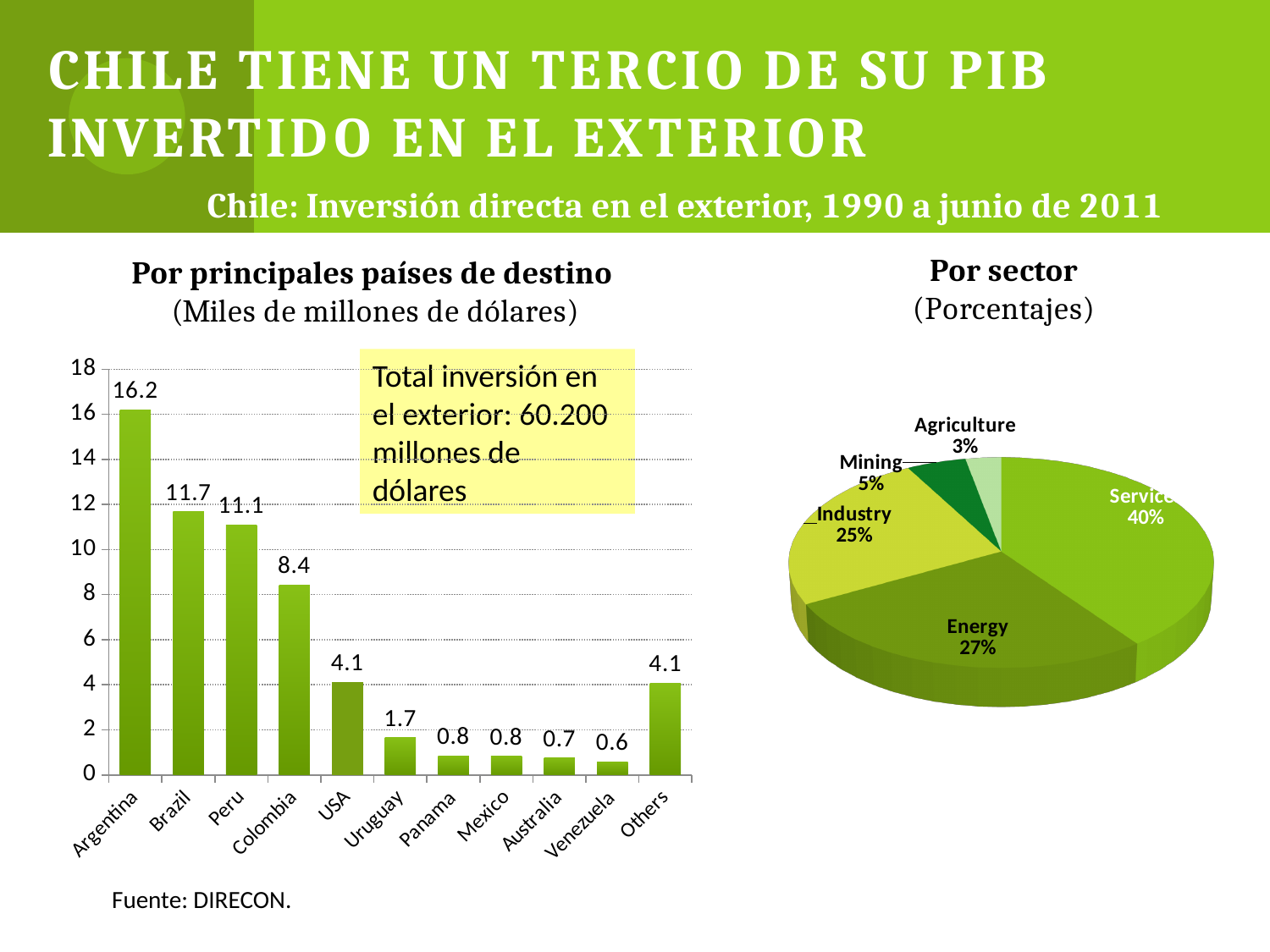

# Chile tiene un tercio de su PIB invertido en el exterior
Chile: Inversión directa en el exterior, 1990 a junio de 2011
Por sector
(Porcentajes)
Por principales países de destino
(Miles de millones de dólares)

### Chart

| Category |  |
|---|---|
| Argentina | 16.195 |
| Brazil | 11.678 |
| Peru | 11.098 |
| Colombia | 8.425 |
| USA | 4.115999999999987 |
| Uruguay | 1.6519999999999968 |
| Panama | 0.8460000000000006 |
| Mexico | 0.818 |
| Australia | 0.7430000000000014 |
| Venezuela | 0.592 |
| Others | 4.067999999999987 |
Total inversión en el exterior: 60.200 millones de dólares

[unsupported chart]

Fuente: DIRECON.